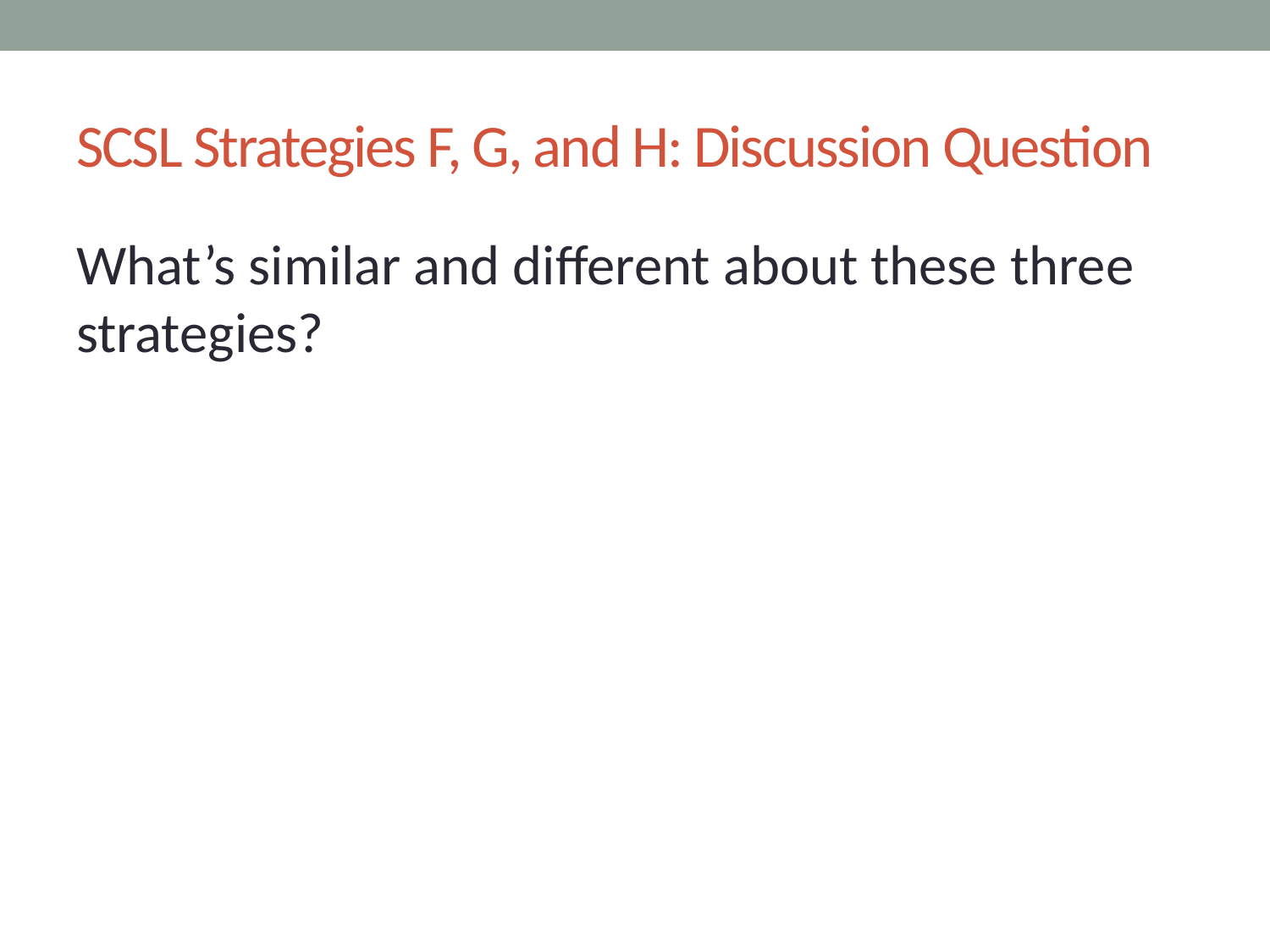

# SCSL Strategies F, G, and H: Discussion Question
What’s similar and different about these three strategies?